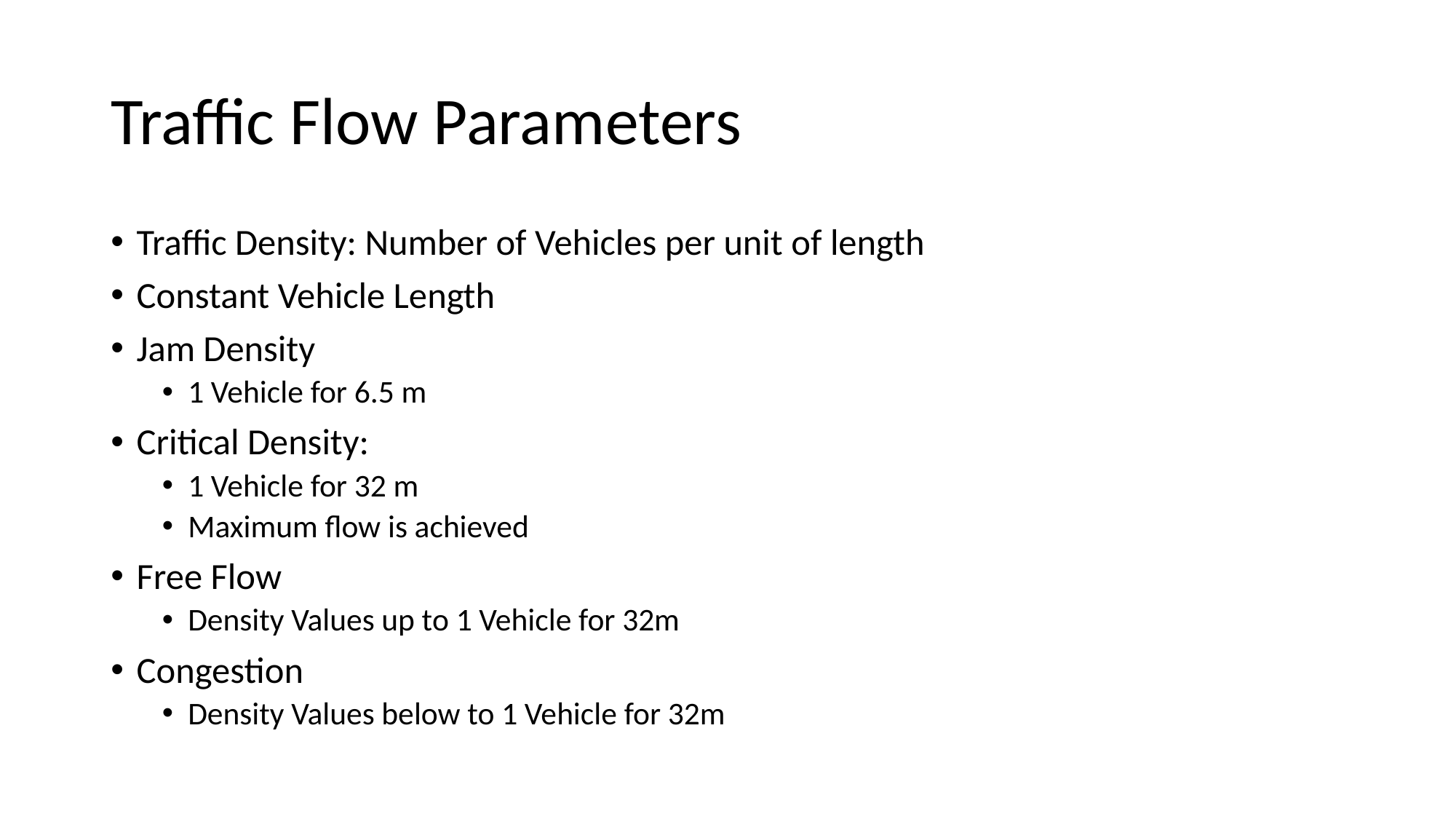

# Traffic Flow Parameters
Traffic Density: Number of Vehicles per unit of length
Constant Vehicle Length
Jam Density
1 Vehicle for 6.5 m
Critical Density:
1 Vehicle for 32 m
Maximum flow is achieved
Free Flow
Density Values up to 1 Vehicle for 32m
Congestion
Density Values below to 1 Vehicle for 32m